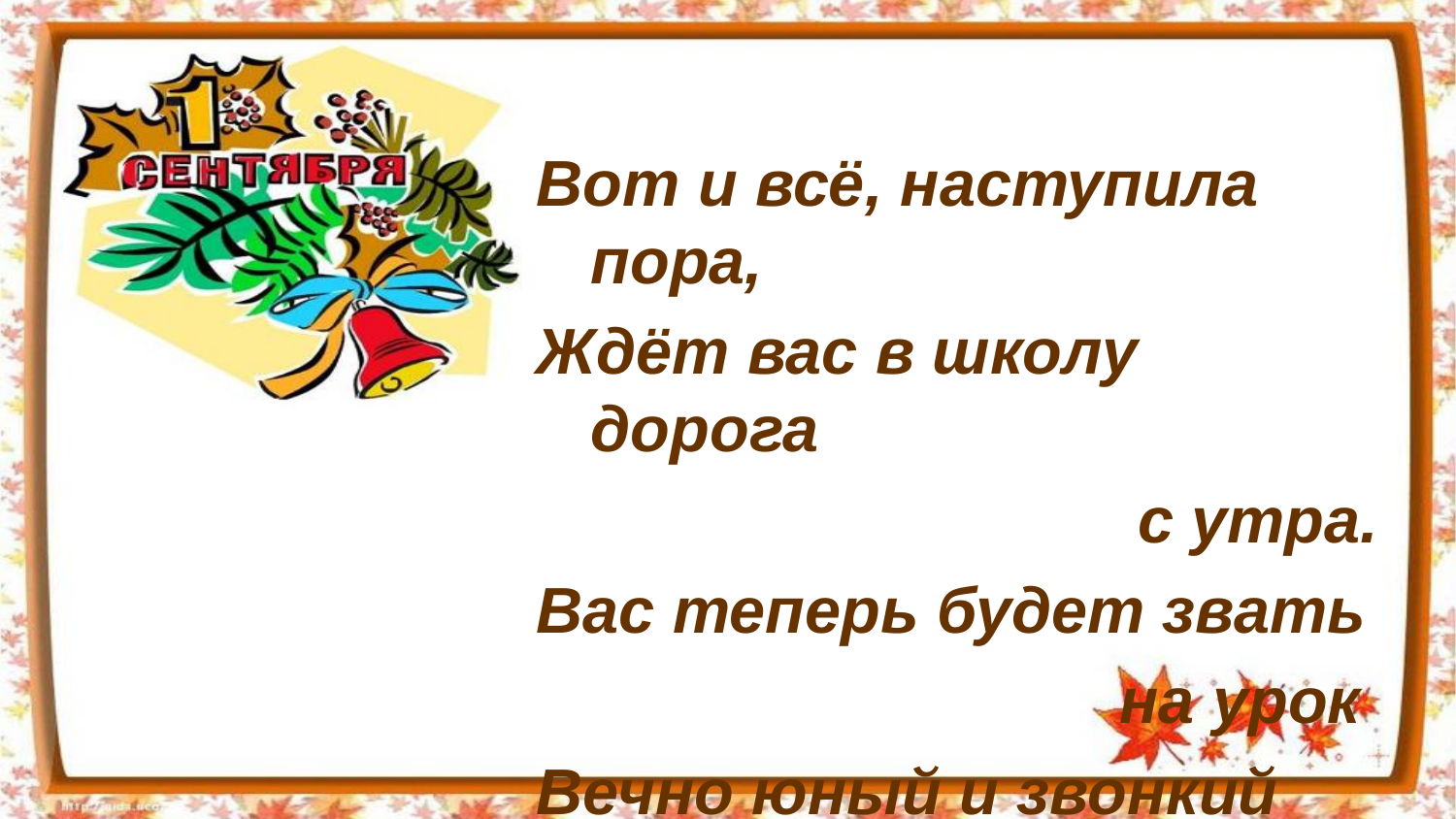

Вот и всё, наступила пора,
Ждёт вас в школу дорога
с утра.
Вас теперь будет звать
на урок
Вечно юный и звонкий
школьный звонок!